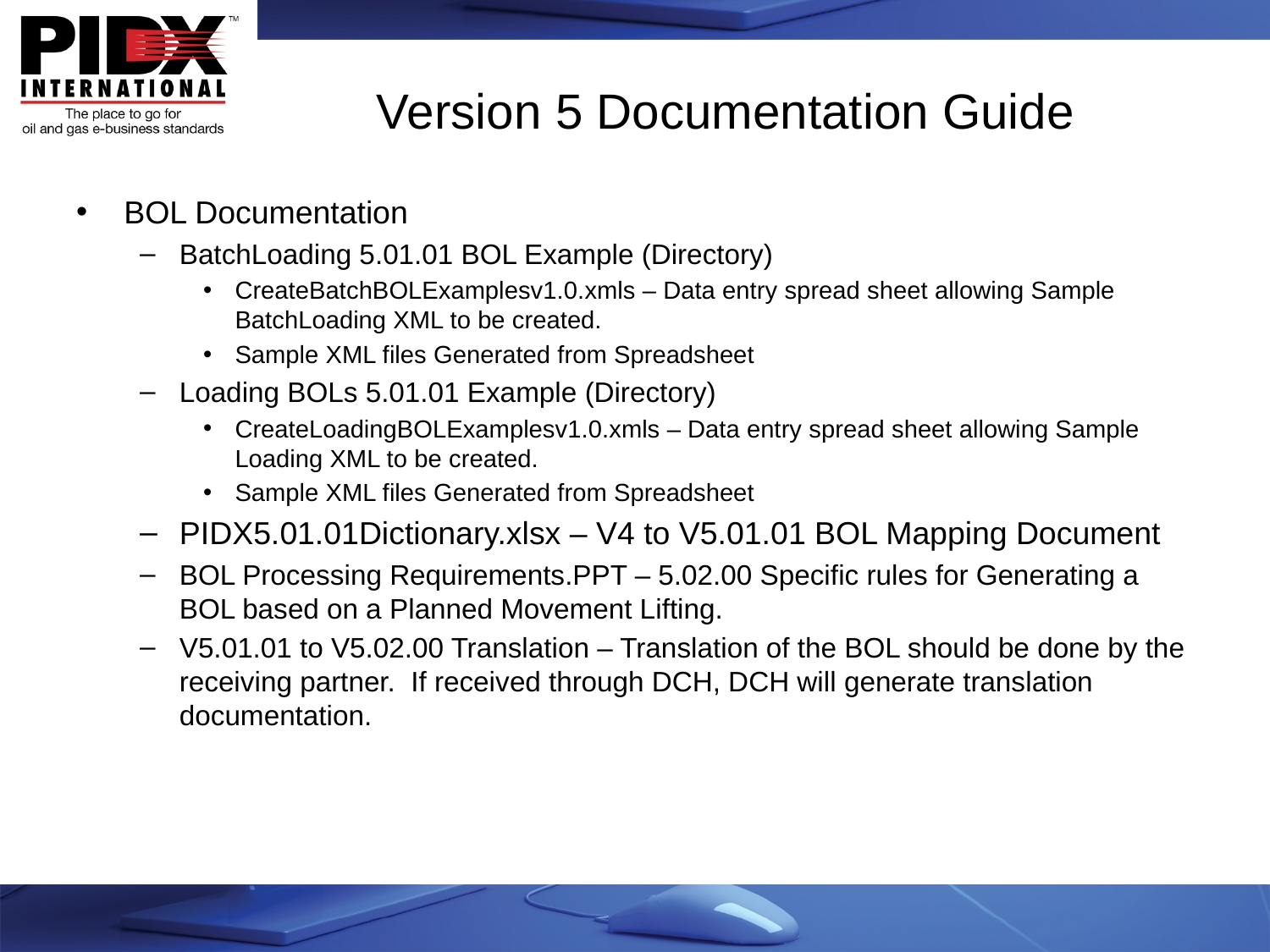

# Version 5 Documentation Guide
BOL Documentation
BatchLoading 5.01.01 BOL Example (Directory)
CreateBatchBOLExamplesv1.0.xmls – Data entry spread sheet allowing Sample BatchLoading XML to be created.
Sample XML files Generated from Spreadsheet
Loading BOLs 5.01.01 Example (Directory)
CreateLoadingBOLExamplesv1.0.xmls – Data entry spread sheet allowing Sample Loading XML to be created.
Sample XML files Generated from Spreadsheet
PIDX5.01.01Dictionary.xlsx – V4 to V5.01.01 BOL Mapping Document
BOL Processing Requirements.PPT – 5.02.00 Specific rules for Generating a BOL based on a Planned Movement Lifting.
V5.01.01 to V5.02.00 Translation – Translation of the BOL should be done by the receiving partner.  If received through DCH, DCH will generate translation documentation.